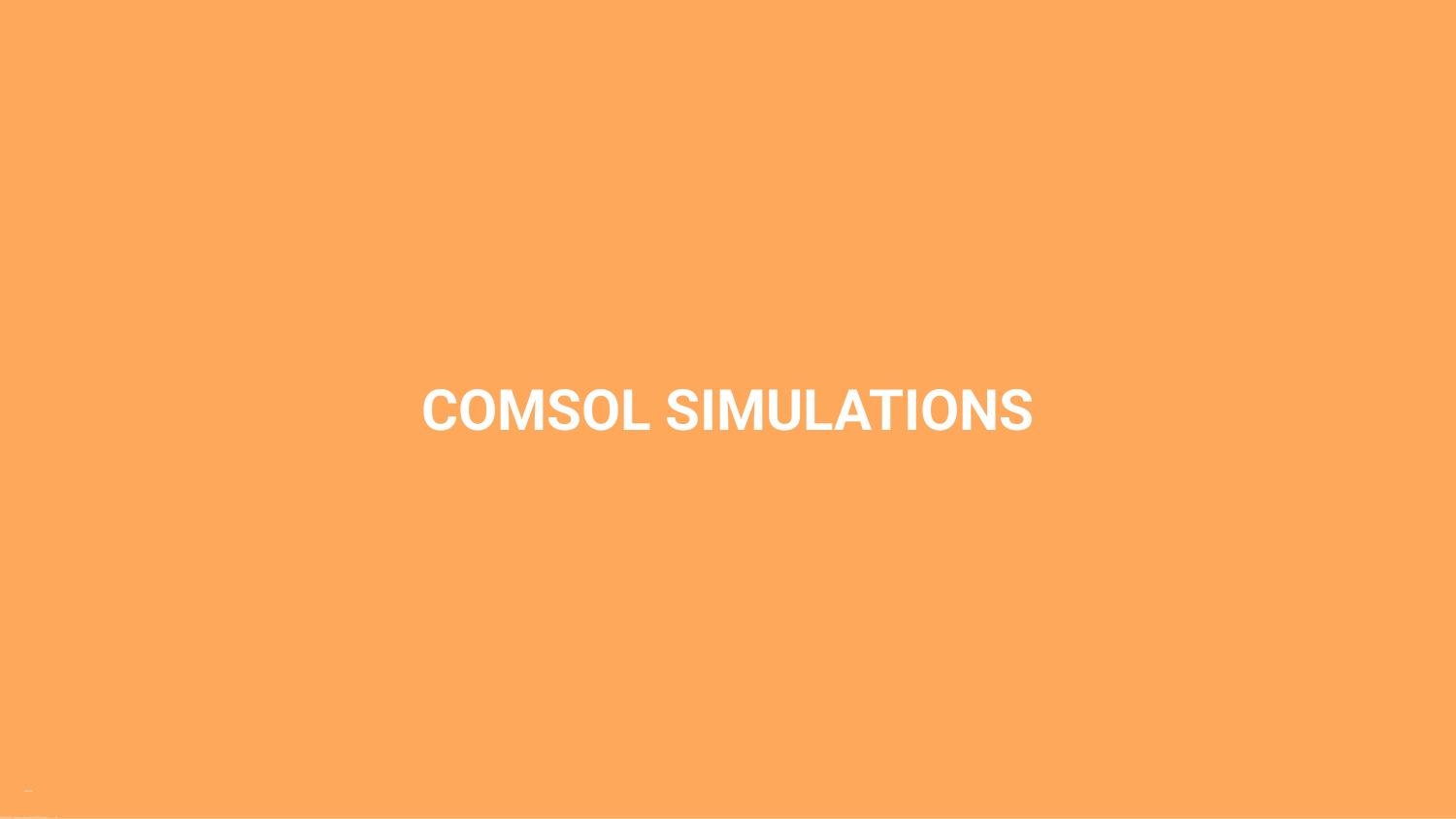

COMSOL SIMULATIONS
22/06/2024
Master AESM - Soutenance Presentation (PETER Presley)
23